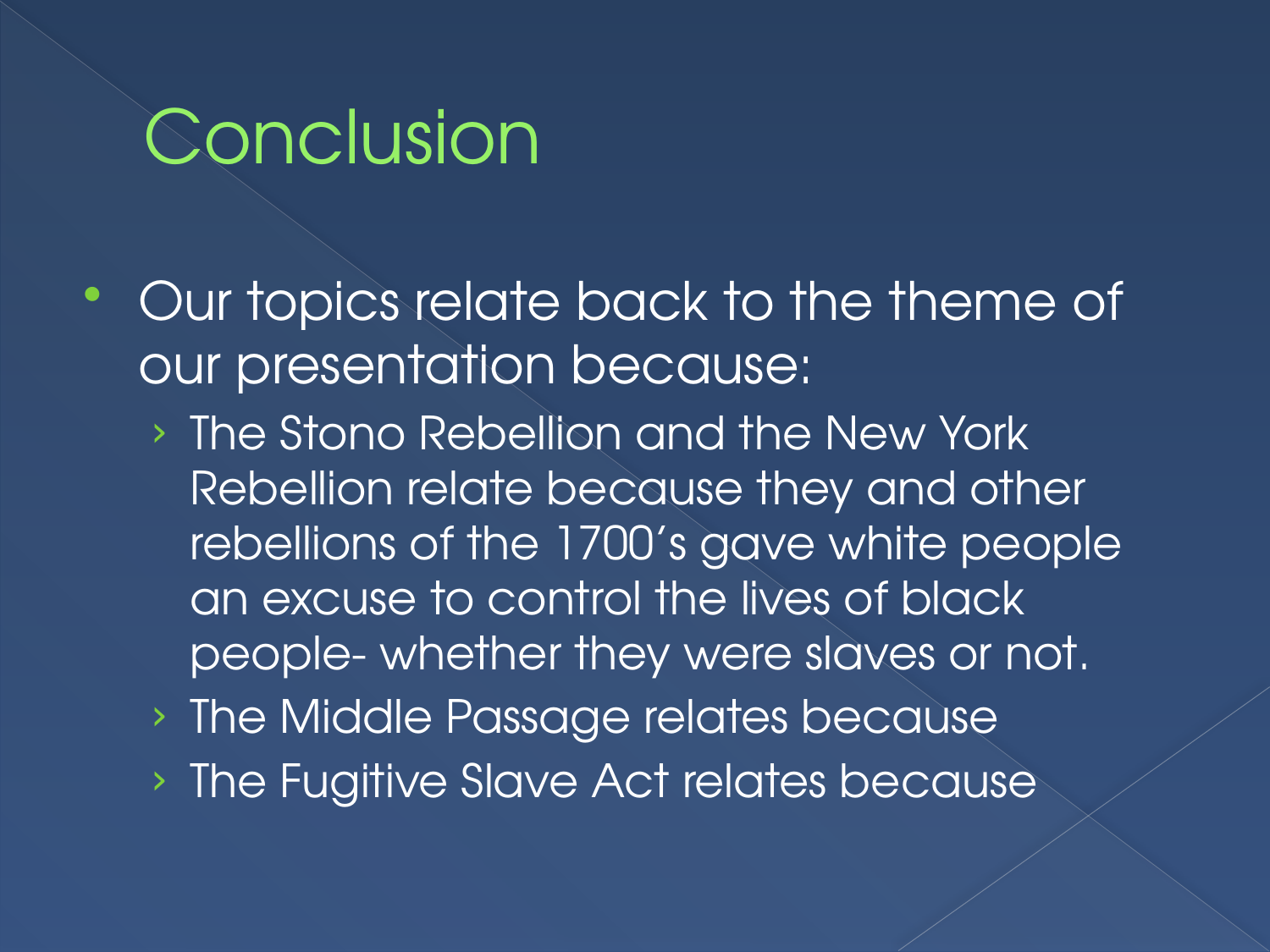

# Conclusion
Our topics relate back to the theme of our presentation because:
The Stono Rebellion and the New York Rebellion relate because they and other rebellions of the 1700’s gave white people an excuse to control the lives of black people- whether they were slaves or not.
The Middle Passage relates because
The Fugitive Slave Act relates because